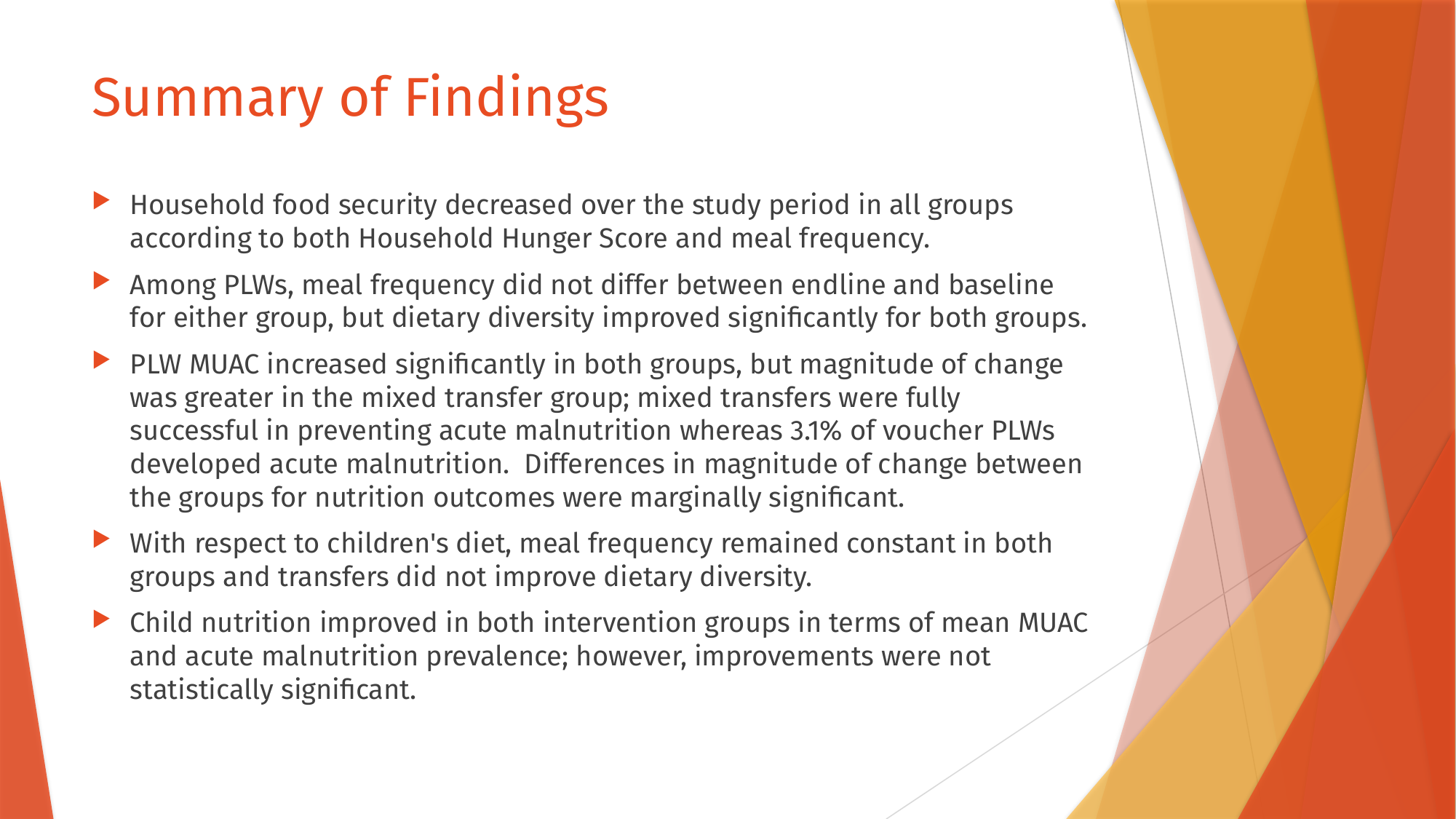

# Summary of Findings
Household food security decreased over the study period in all groups according to both Household Hunger Score and meal frequency.
Among PLWs, meal frequency did not differ between endline and baseline for either group, but dietary diversity improved significantly for both groups.
PLW MUAC increased significantly in both groups, but magnitude of change was greater in the mixed transfer group; mixed transfers were fully successful in preventing acute malnutrition whereas 3.1% of voucher PLWs developed acute malnutrition.  Differences in magnitude of change between the groups for nutrition outcomes were marginally significant.
With respect to children's diet, meal frequency remained constant in both groups and transfers did not improve dietary diversity.
Child nutrition improved in both intervention groups in terms of mean MUAC and acute malnutrition prevalence; however, improvements were not statistically significant.